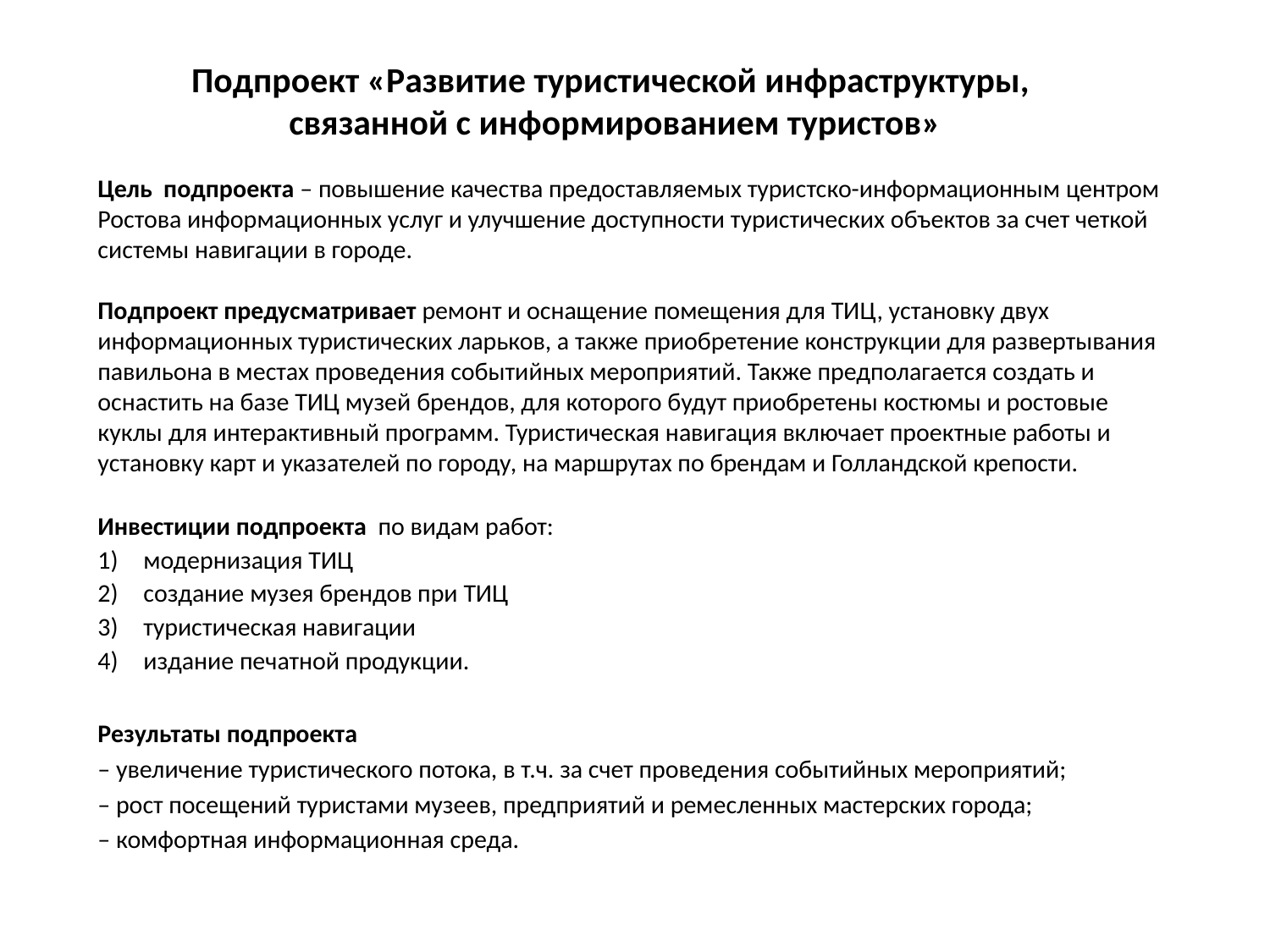

# Подпроект «Развитие туристической инфраструктуры, связанной с информированием туристов»
Цель  подпроекта – повышение качества предоставляемых туристско-информационным центром Ростова информационных услуг и улучшение доступности туристических объектов за счет четкой системы навигации в городе.

Подпроект предусматривает ремонт и оснащение помещения для ТИЦ, установку двух информационных туристических ларьков, а также приобретение конструкции для развертывания павильона в местах проведения событийных мероприятий. Также предполагается создать и оснастить на базе ТИЦ музей брендов, для которого будут приобретены костюмы и ростовые куклы для интерактивный программ. Туристическая навигация включает проектные работы и установку карт и указателей по городу, на маршрутах по брендам и Голландской крепости.

Инвестиции подпроекта  по видам работ:
модернизация ТИЦ
создание музея брендов при ТИЦ
туристическая навигации
издание печатной продукции.

Результаты подпроекта
– увеличение туристического потока, в т.ч. за счет проведения событийных мероприятий;
– рост посещений туристами музеев, предприятий и ремесленных мастерских города;
– комфортная информационная среда.